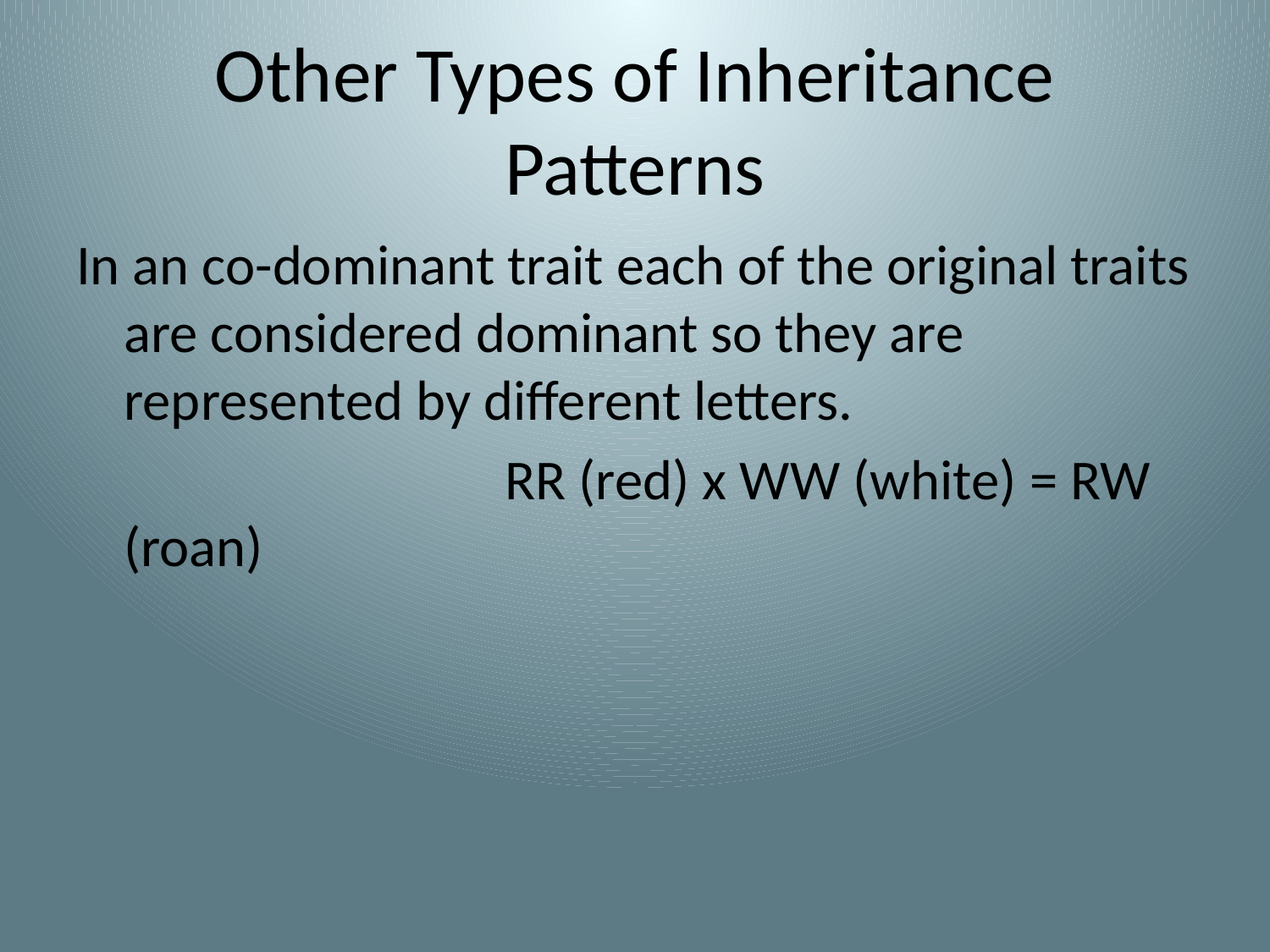

# Other Types of Inheritance Patterns
In an co-dominant trait each of the original traits are considered dominant so they are represented by different letters.
 				RR (red) x WW (white) = RW (roan)